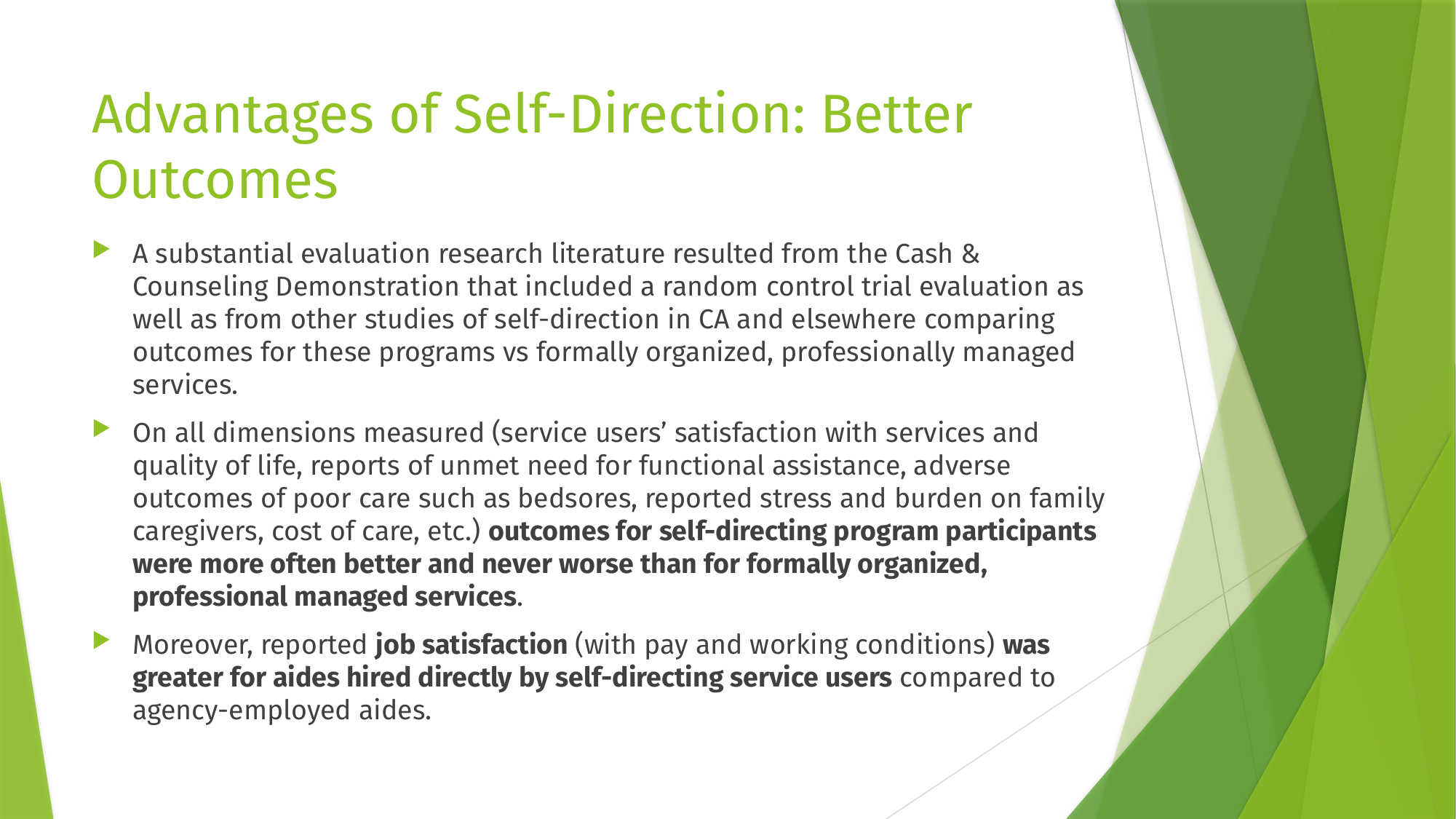

# Advantages of Self-Direction: Better Outcomes
A substantial evaluation research literature resulted from the Cash & Counseling Demonstration that included a random control trial evaluation as well as from other studies of self-direction in CA and elsewhere comparing outcomes for these programs vs formally organized, professionally managed services.
On all dimensions measured (service users’ satisfaction with services and quality of life, reports of unmet need for functional assistance, adverse outcomes of poor care such as bedsores, reported stress and burden on family caregivers, cost of care, etc.) outcomes for self-directing program participants were more often better and never worse than for formally organized, professional managed services.
Moreover, reported job satisfaction (with pay and working conditions) was greater for aides hired directly by self-directing service users compared to agency-employed aides.